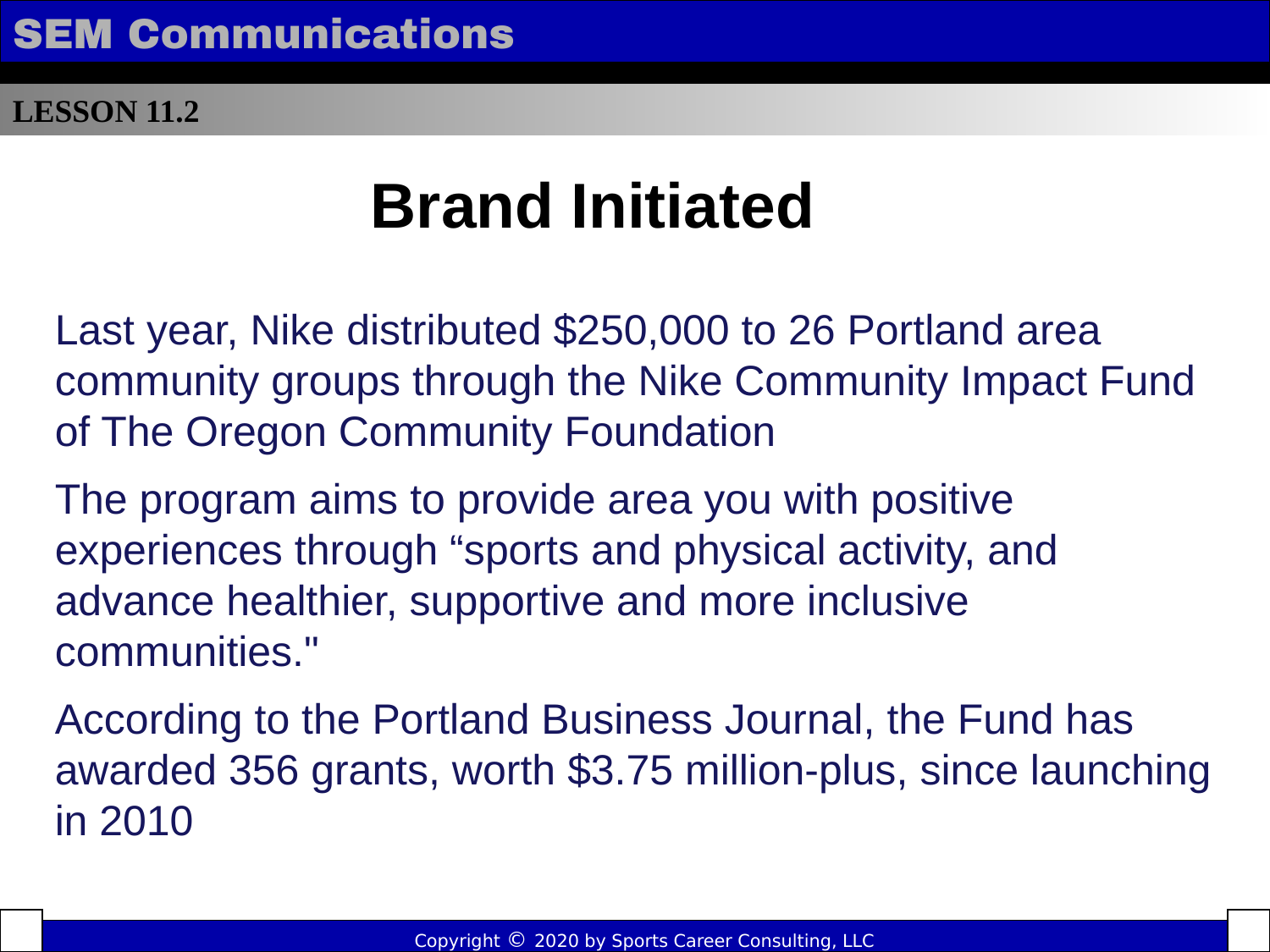

SEM Communications
LESSON 11.2
Brand Initiated
Last year, Nike distributed $250,000 to 26 Portland area community groups through the Nike Community Impact Fund of The Oregon Community Foundation

The program aims to provide area you with positive experiences through “sports and physical activity, and advance healthier, supportive and more inclusive communities."

According to the Portland Business Journal, the Fund has awarded 356 grants, worth $3.75 million-plus, since launching in 2010
Copyright © 2020 by Sports Career Consulting, LLC